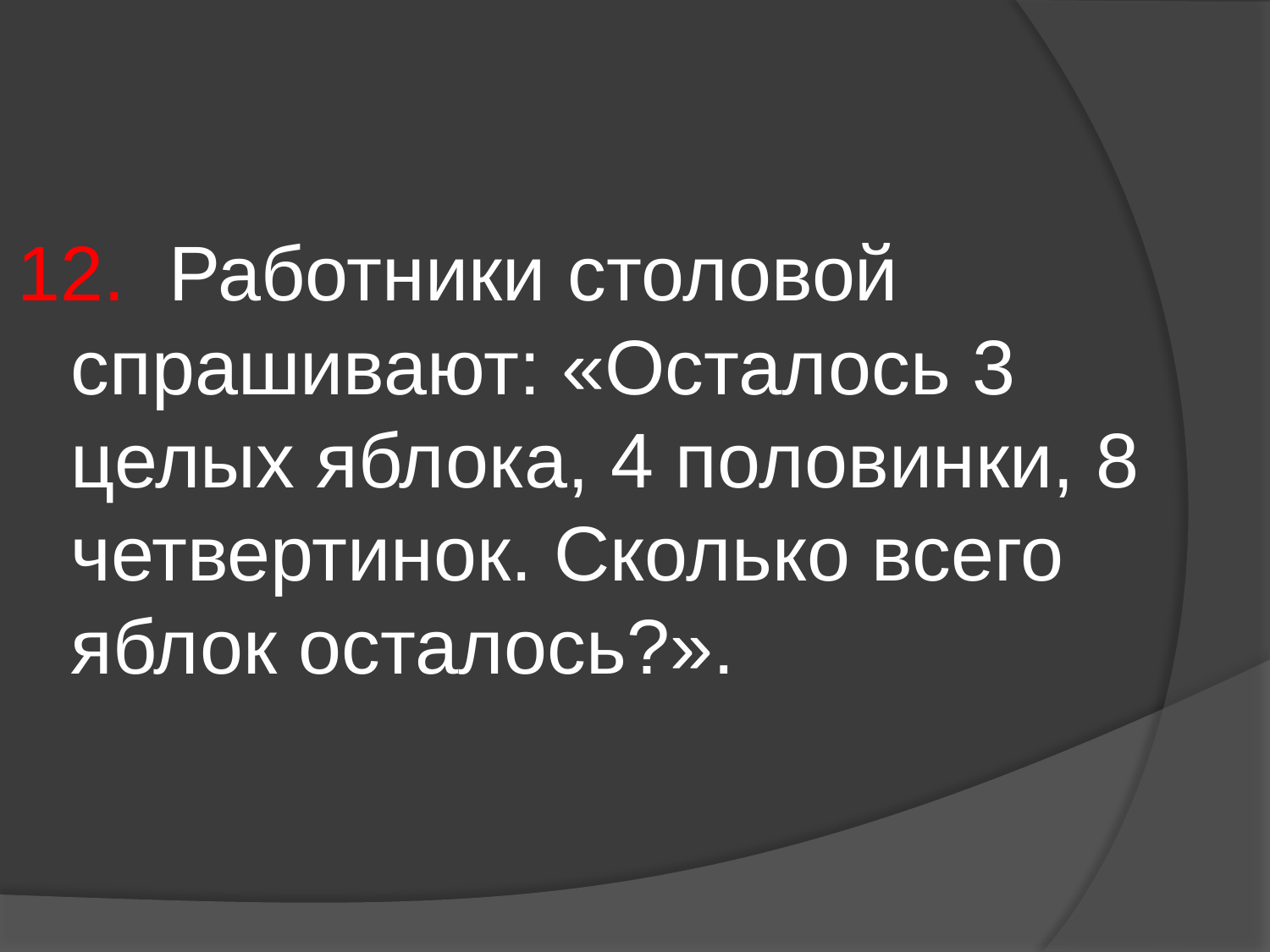

12.  Работники столовой спрашивают: «Осталось 3 целых яблока, 4 половинки, 8 четвертинок. Сколько всего яблок осталось?».